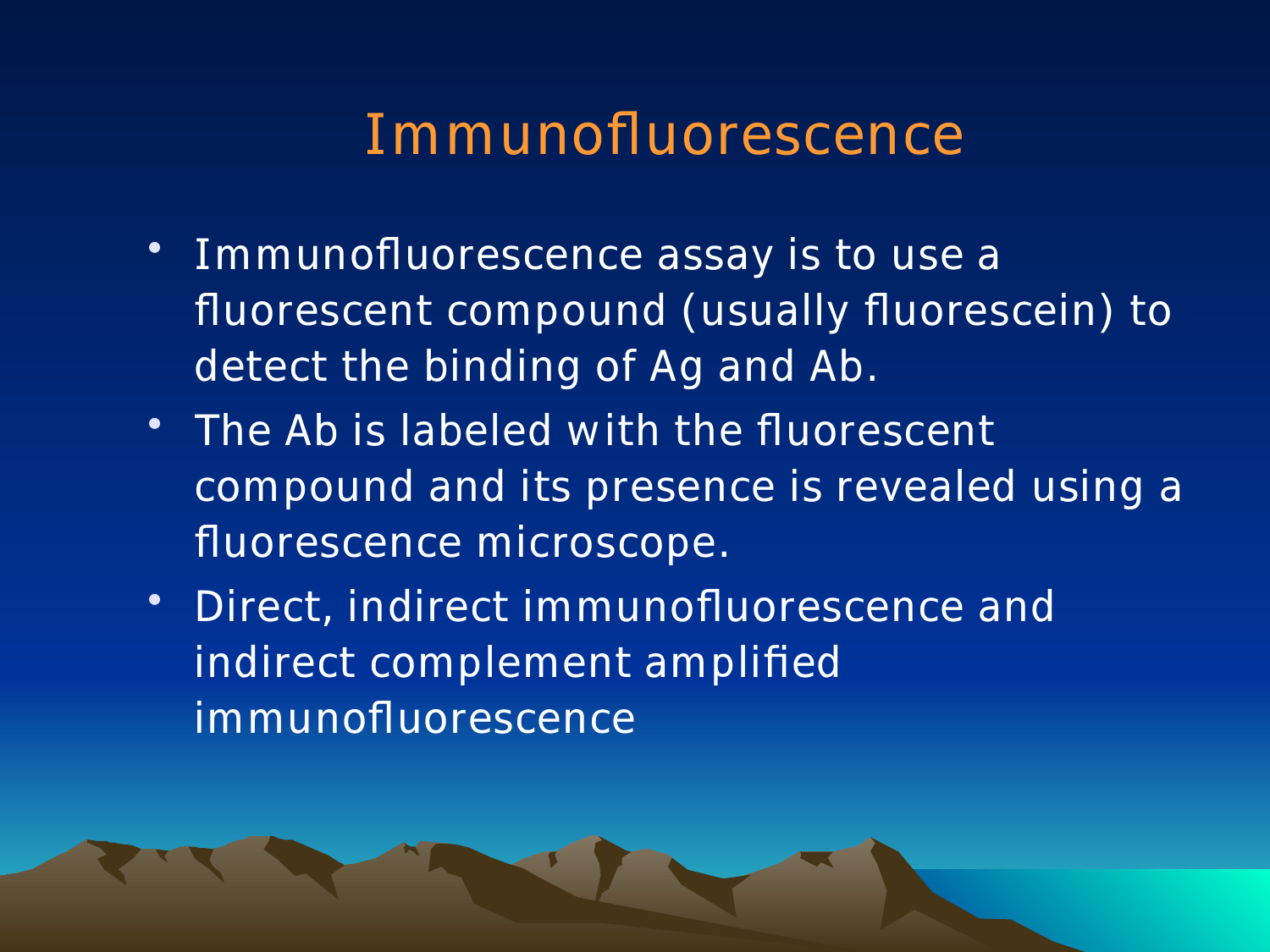

# Immunofluorescence
Immunofluorescence assay is to use a fluorescent compound (usually fluorescein) to detect the binding of Ag and Ab.
The Ab is labeled with the fluorescent compound and its presence is revealed using a fluorescence microscope.
Direct, indirect immunofluorescence and indirect complement amplified immunofluorescence